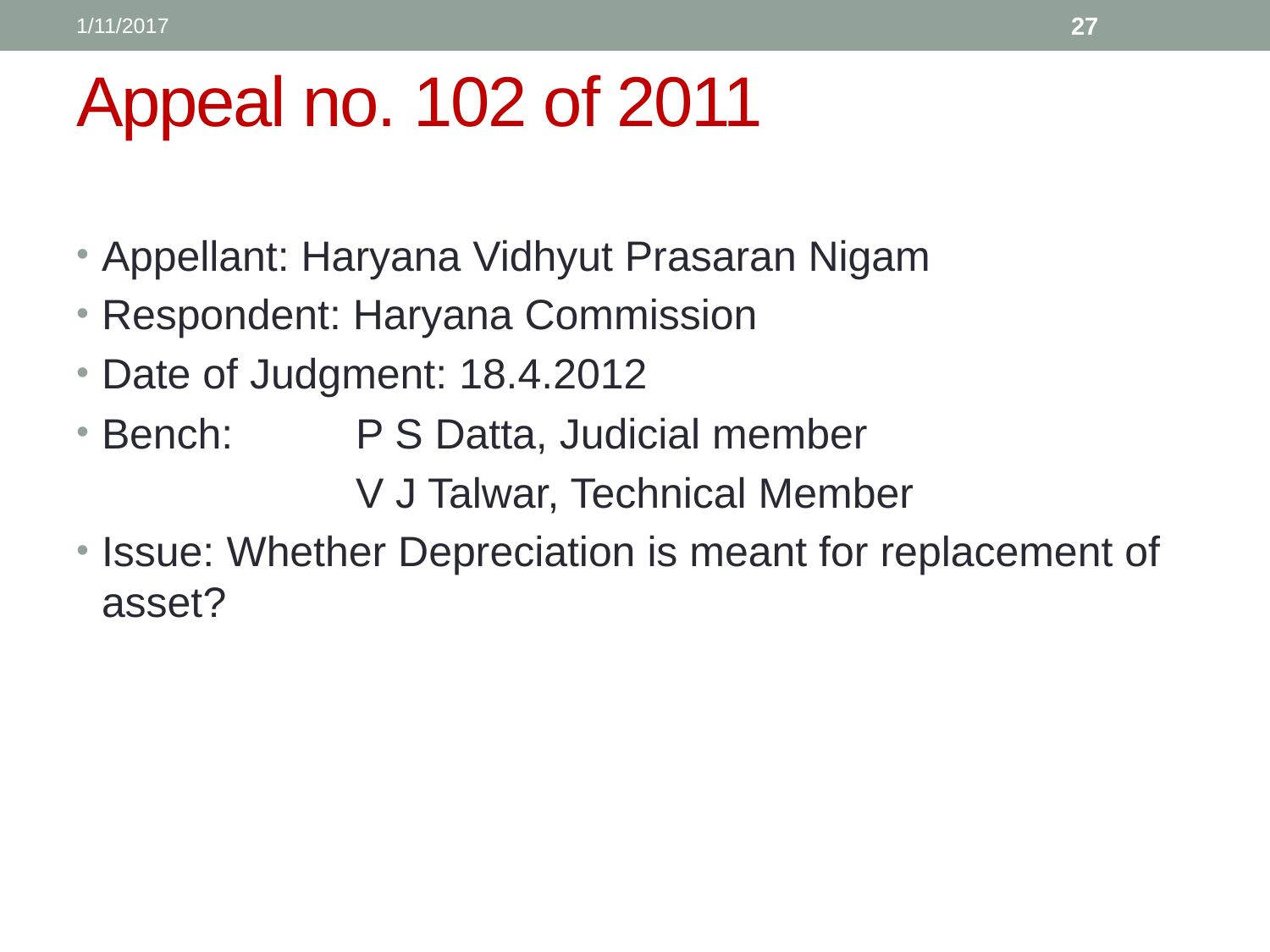

1/11/2017
27
# Appeal no. 102 of 2011
Appellant: Haryana Vidhyut Prasaran Nigam
Respondent: Haryana Commission
Date of Judgment: 18.4.2012
Bench: 	P S Datta, Judicial member
			V J Talwar, Technical Member
Issue: Whether Depreciation is meant for replacement of asset?